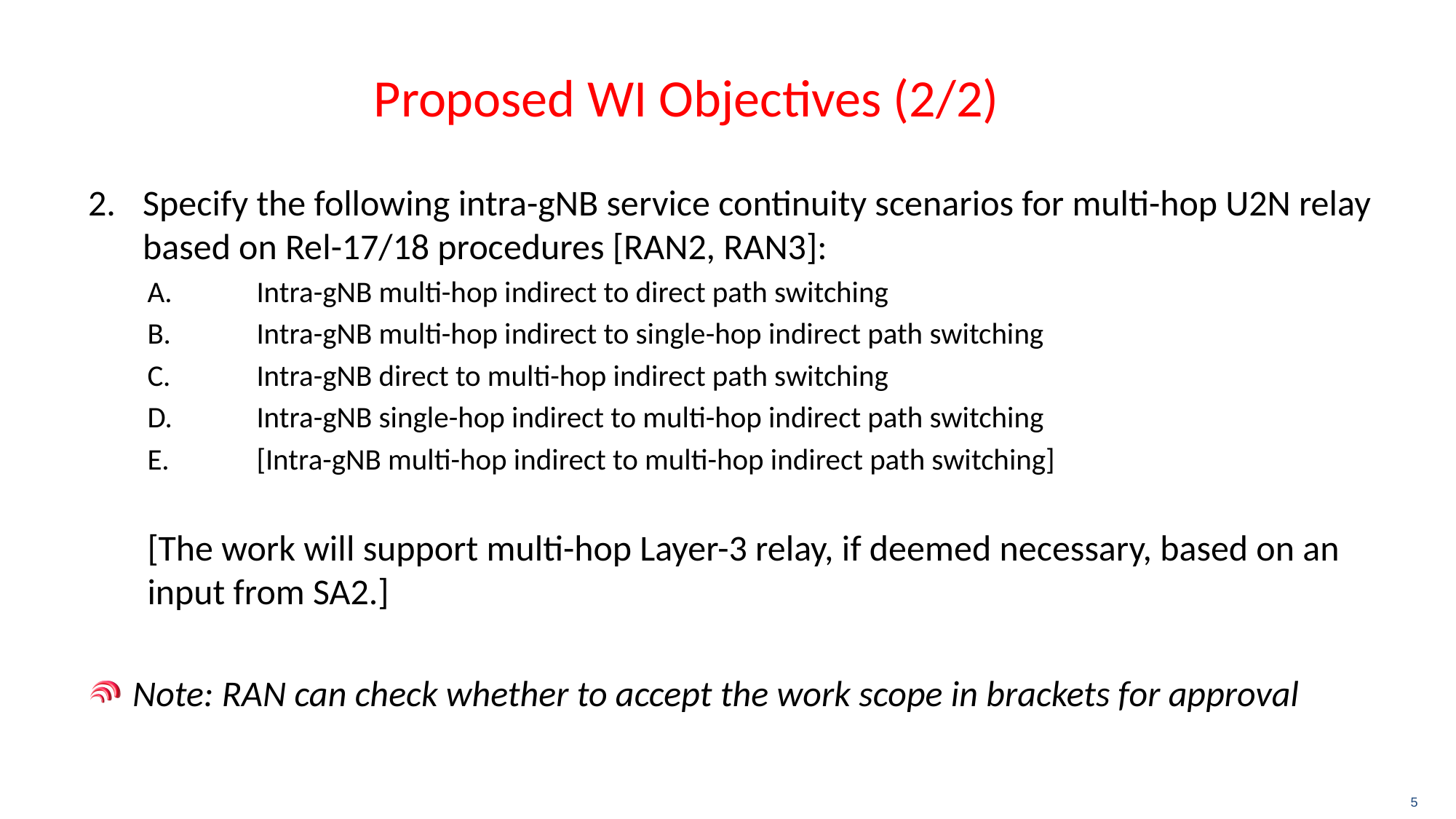

# Proposed WI Objectives (2/2)
Specify the following intra-gNB service continuity scenarios for multi-hop U2N relay based on Rel-17/18 procedures [RAN2, RAN3]:
A.	Intra-gNB multi-hop indirect to direct path switching
B.	Intra-gNB multi-hop indirect to single-hop indirect path switching
C.	Intra-gNB direct to multi-hop indirect path switching
D.	Intra-gNB single-hop indirect to multi-hop indirect path switching
E.	[Intra-gNB multi-hop indirect to multi-hop indirect path switching]

[The work will support multi-hop Layer-3 relay, if deemed necessary, based on an input from SA2.]

Note: RAN can check whether to accept the work scope in brackets for approval